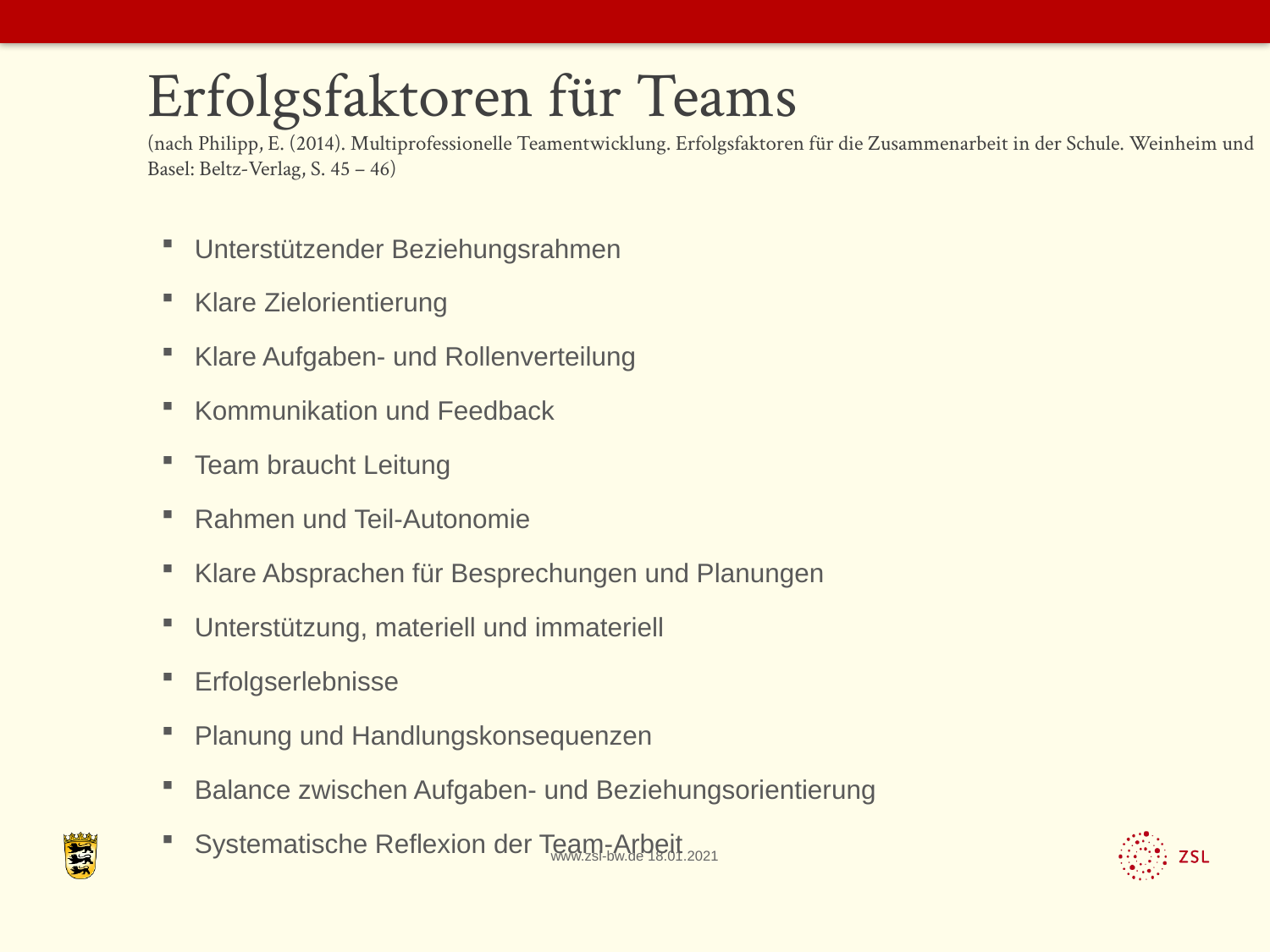

# Erfolgsfaktoren für Teams (nach Philipp, E. (2014). Multiprofessionelle Teamentwicklung. Erfolgsfaktoren für die Zusammenarbeit in der Schule. Weinheim und Basel: Beltz-Verlag, S. 45 – 46)
Unterstützender Beziehungsrahmen
Klare Zielorientierung
Klare Aufgaben- und Rollenverteilung
Kommunikation und Feedback
Team braucht Leitung
Rahmen und Teil-Autonomie
Klare Absprachen für Besprechungen und Planungen
Unterstützung, materiell und immateriell
Erfolgserlebnisse
Planung und Handlungskonsequenzen
Balance zwischen Aufgaben- und Beziehungsorientierung
Systematische Reflexion der Team-Arbeit